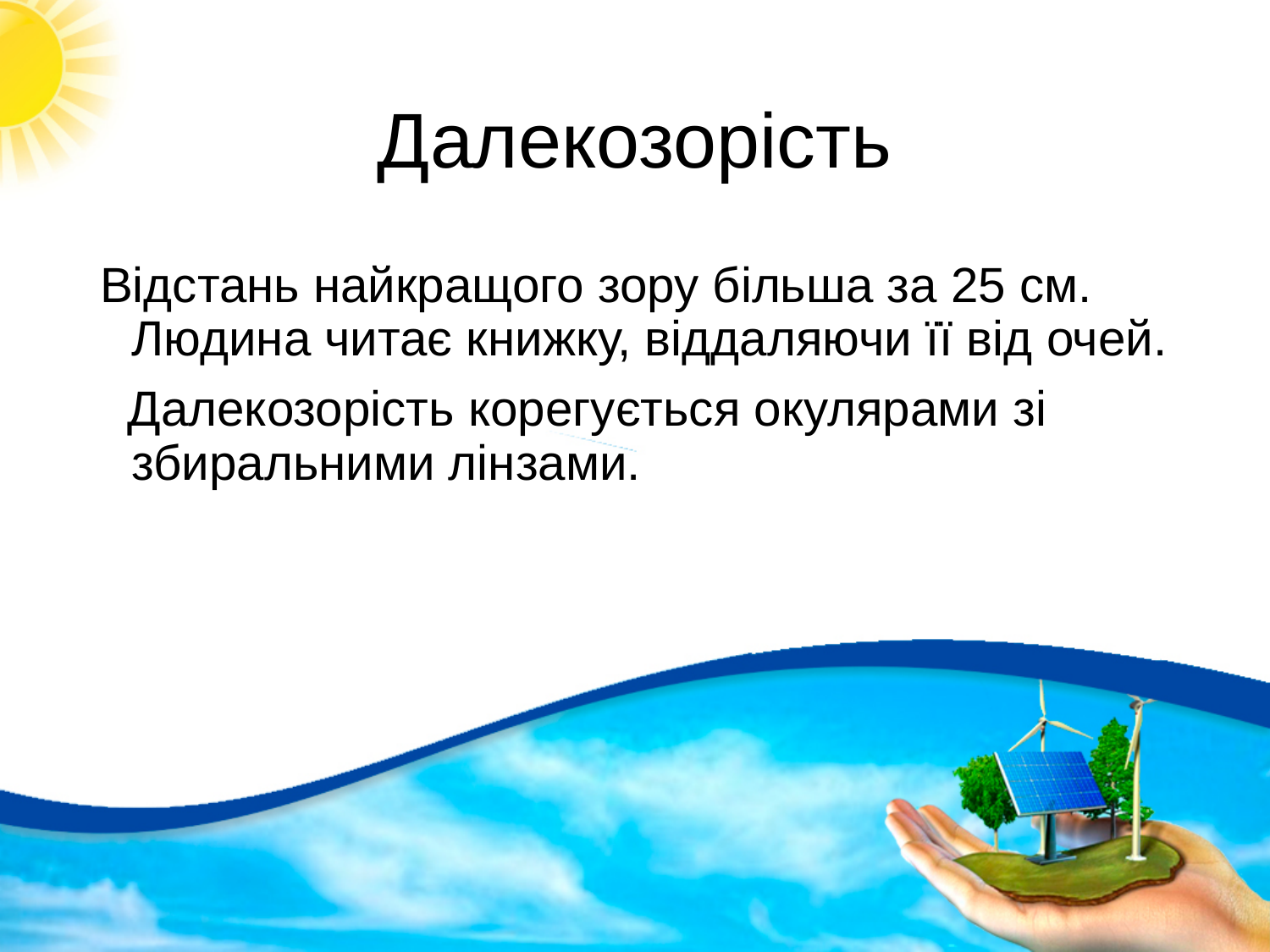

# Далекозорість
Відстань найкращого зору більша за 25 см. Людина читає книжку, віддаляючи її від очей.
  Далекозорість корегується окулярами зі збиральними лінзами.